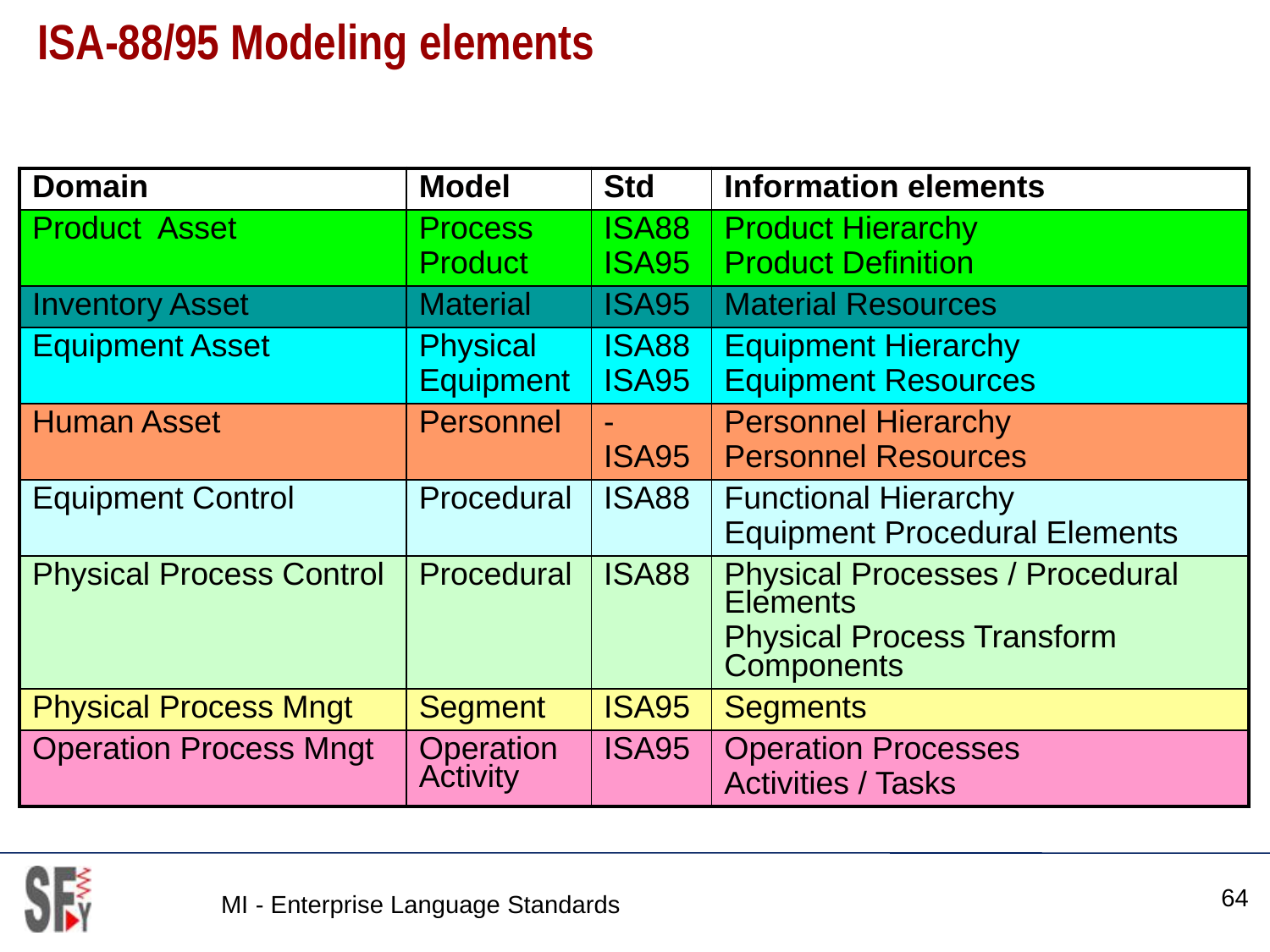

# ISA-88/95 Modeling elements
| Domain | Model | Std | Information elements |
| --- | --- | --- | --- |
| Product Asset | Process Product | ISA88 ISA95 | Product Hierarchy Product Definition |
| Inventory Asset | Material | ISA95 | Material Resources |
| Equipment Asset | Physical Equipment | ISA88 ISA95 | Equipment Hierarchy Equipment Resources |
| Human Asset | Personnel | - ISA95 | Personnel Hierarchy Personnel Resources |
| Equipment Control | Procedural | ISA88 | Functional Hierarchy Equipment Procedural Elements |
| Physical Process Control | Procedural | ISA88 | Physical Processes / Procedural Elements Physical Process Transform Components |
| Physical Process Mngt | Segment | ISA95 | Segments |
| Operation Process Mngt | Operation Activity | ISA95 | Operation Processes Activities / Tasks |
64
MI - Enterprise Language Standards